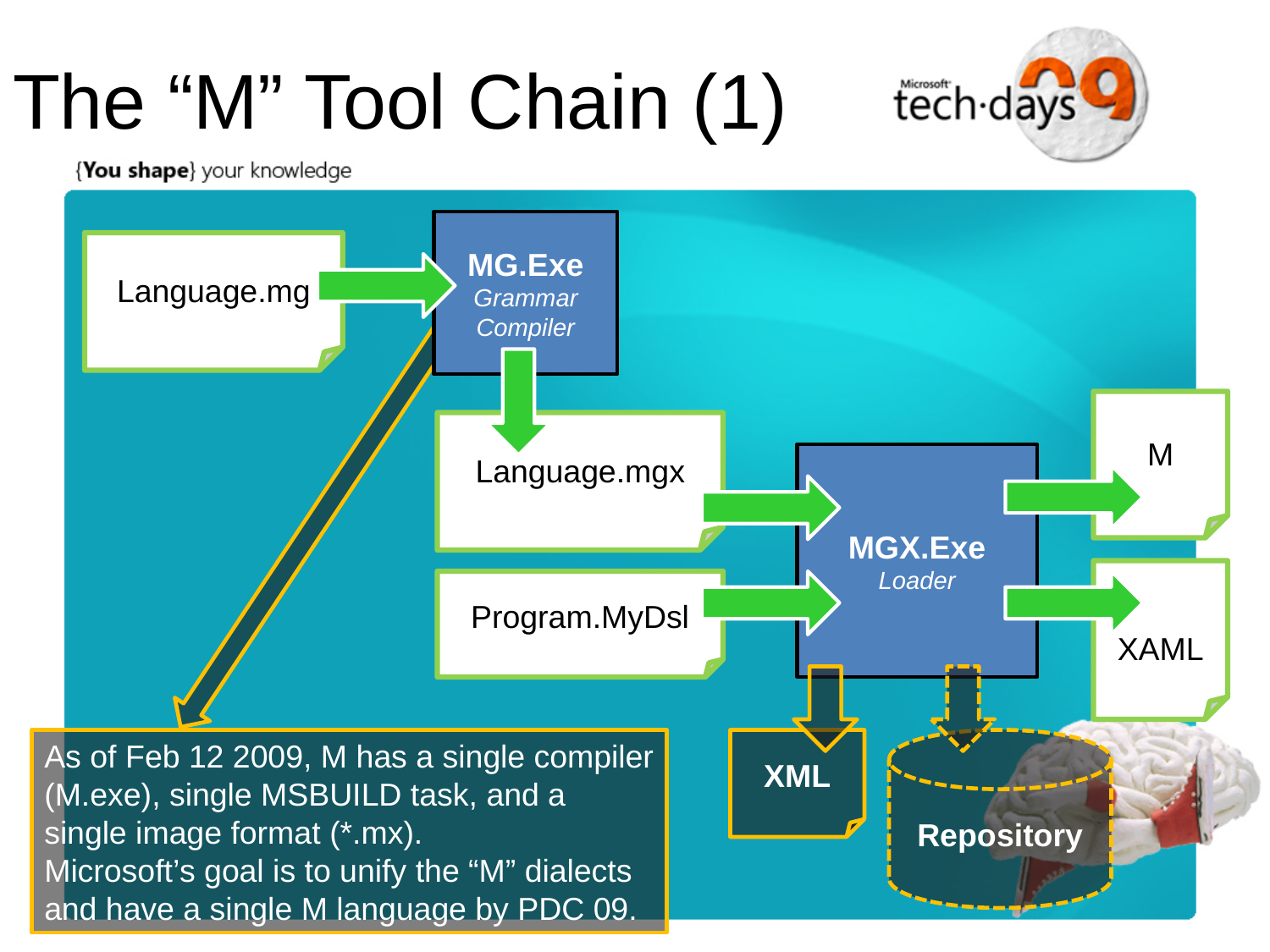

The “M” Tool Chain (1)
MG.Exe
Grammar Compiler
Language.mg

M
Language.mgx
MGX.Exe
Loader

XAML
Program.MyDsl

As of Feb 12 2009, M has a single compiler (M.exe), single MSBUILD task, and a single image format (*.mx).
Microsoft’s goal is to unify the “M” dialects and have a single M language by PDC 09.
XML
Repository